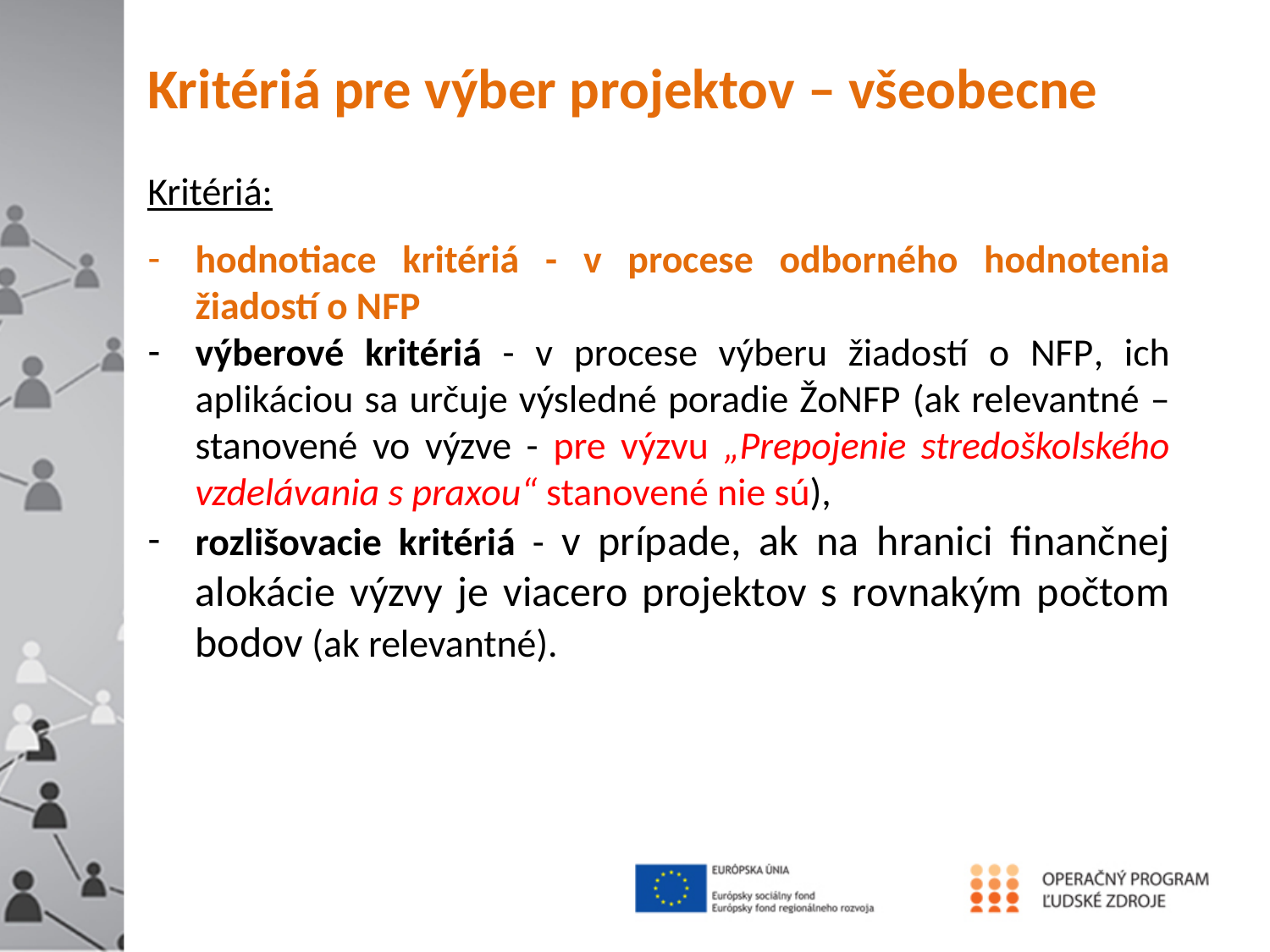

Kritériá pre výber projektov – všeobecne

Kritériá:

hodnotiace kritériá - v procese odborného hodnotenia žiadostí o NFP
výberové kritériá - v procese výberu žiadostí o NFP, ich aplikáciou sa určuje výsledné poradie ŽoNFP (ak relevantné – stanovené vo výzve - pre výzvu „Prepojenie stredoškolského vzdelávania s praxou“ stanovené nie sú),
rozlišovacie kritériá - v prípade, ak na hranici finančnej alokácie výzvy je viacero projektov s rovnakým počtom bodov (ak relevantné).